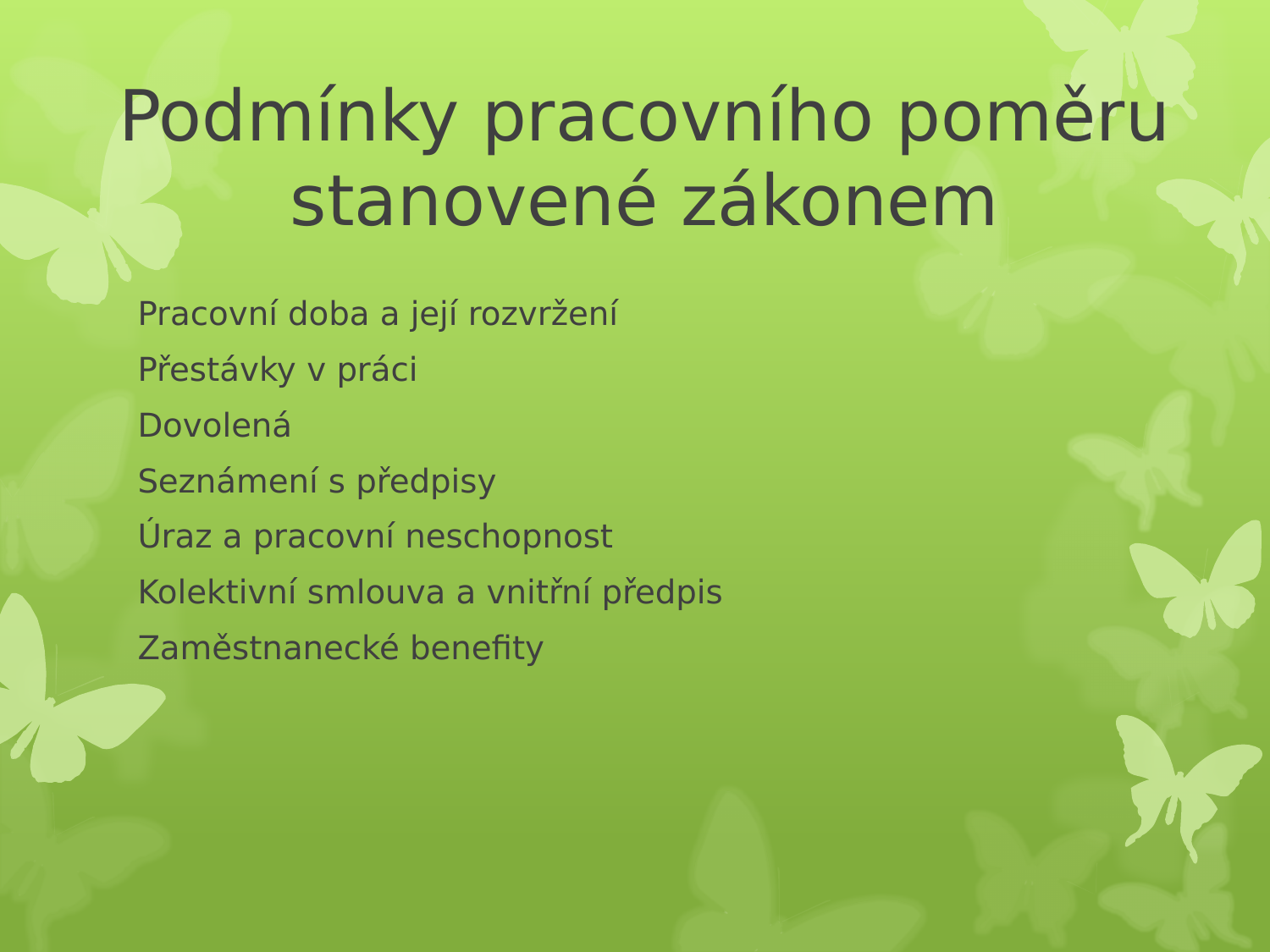

# Podmínky pracovního poměru stanovené zákonem
Pracovní doba a její rozvržení
Přestávky v práci
Dovolená
Seznámení s předpisy
Úraz a pracovní neschopnost
Kolektivní smlouva a vnitřní předpis
Zaměstnanecké benefity